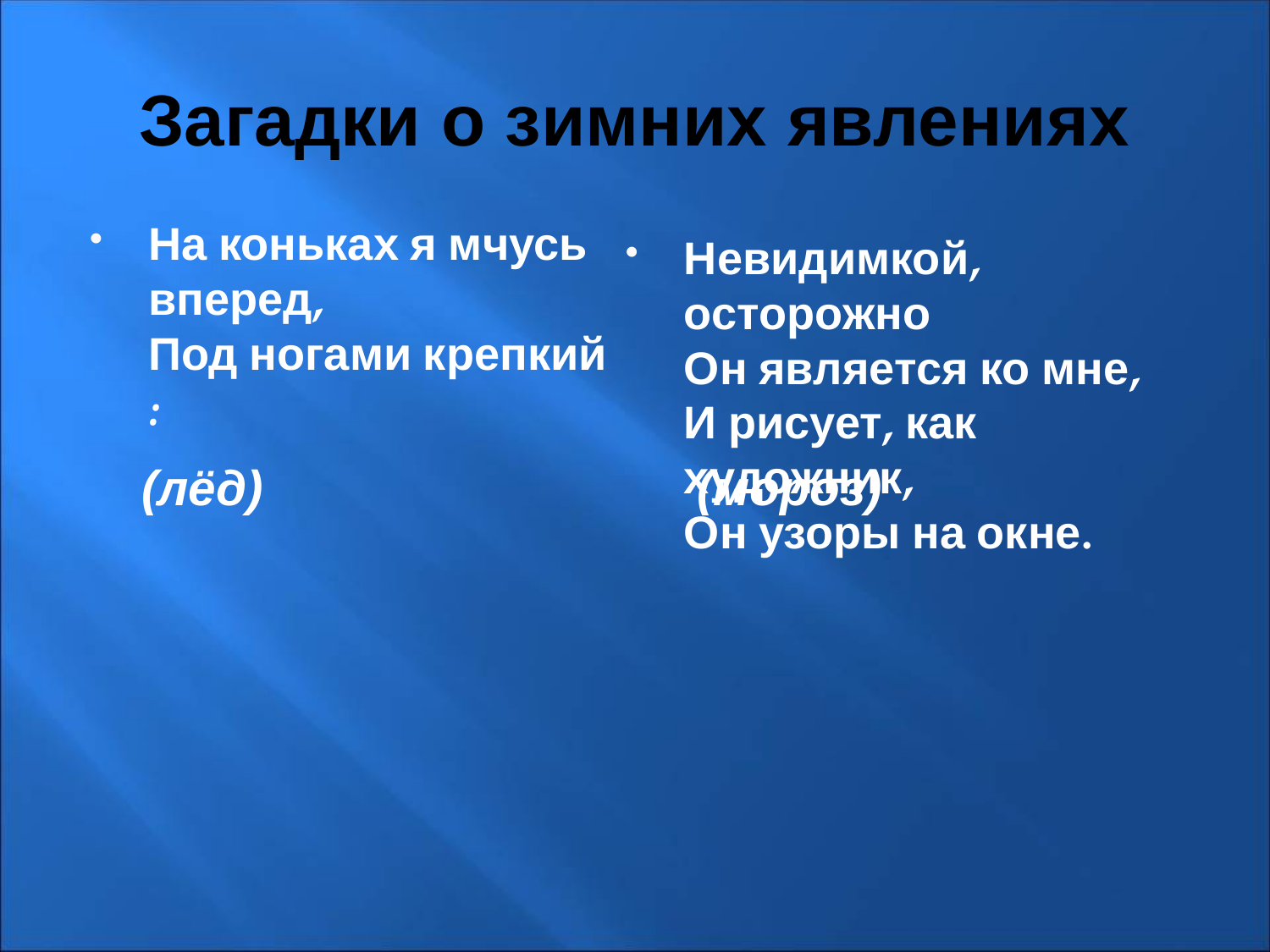

# Загадки о зимних явлениях
На коньках я мчусь вперед,
Под ногами крепкий :
Невидимкой, осторожно
Он является ко мне,
И рисует, как художник,
Он узоры на окне.

(лёд)
(мороз)